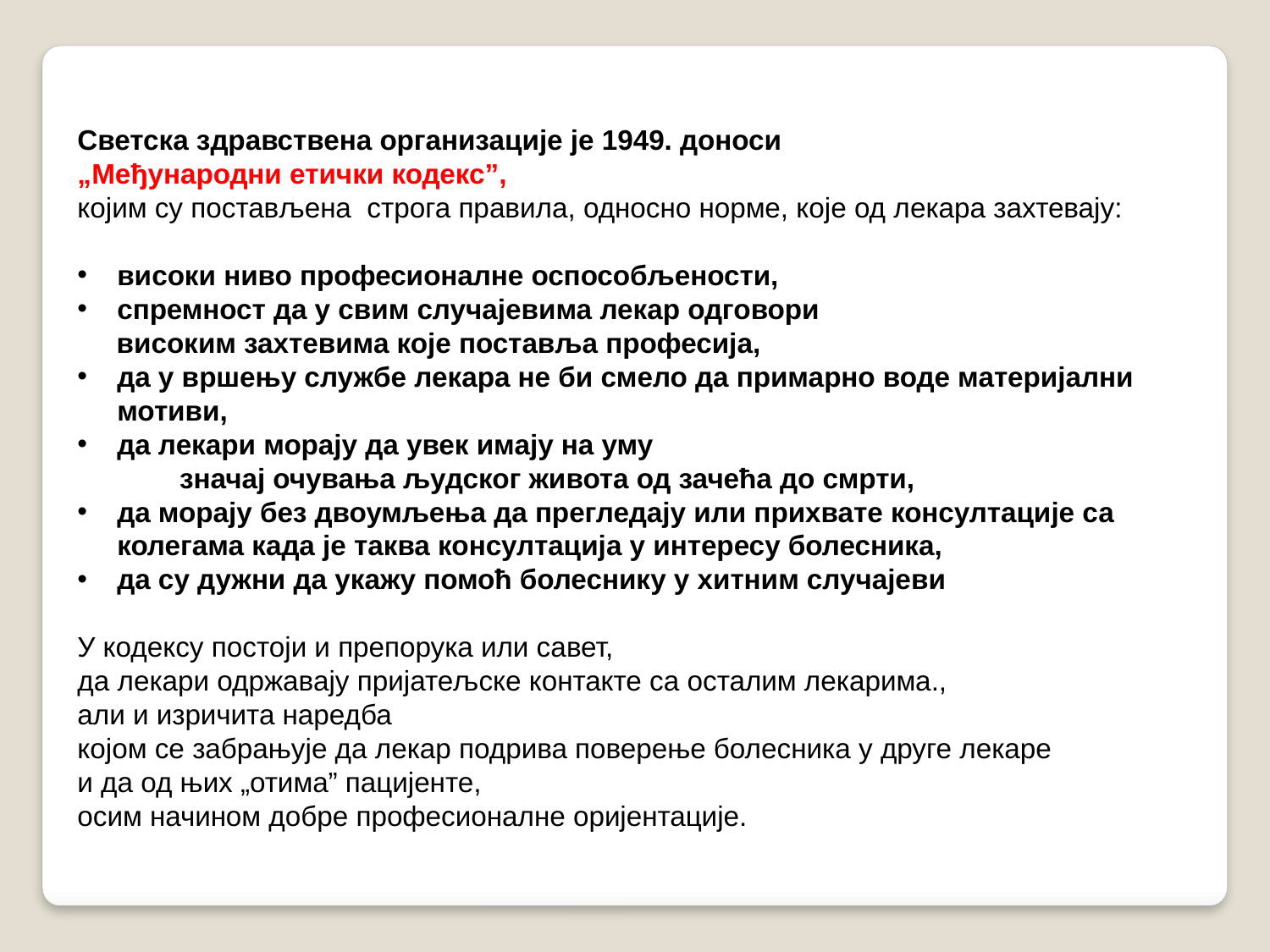

Светска здравствена организације је 1949. доноси
„Међународни етички кодекс”,
којим су постављена  строга правила, односно норме, које од лекара захтевају:

високи ниво професионалне оспособљености,
спремност да у свим случајевима лекар одговори
     високим захтевима које поставља професија,
да у вршењу службе лекара не би смело да примарно воде материјални мотиви,
да лекари морају да увек имају на уму                                                                                  значај очувања људског живота од зачећа до смрти,
да морају без двоумљења да прегледају или прихвате консултације са колегама када је таква консултација у интересу болесника,
да су дужни да укажу помоћ болеснику у хитним случајеви

У кодексу постоји и препорука или савет,
да лекари одржавају пријатељске контакте са осталим лекарима.,
али и изричита наредба
којом се забрањује да лекар подрива поверење болесника у друге лекаре
и да од њих „отима” пацијенте,
осим начином добре професионалне оријентације.